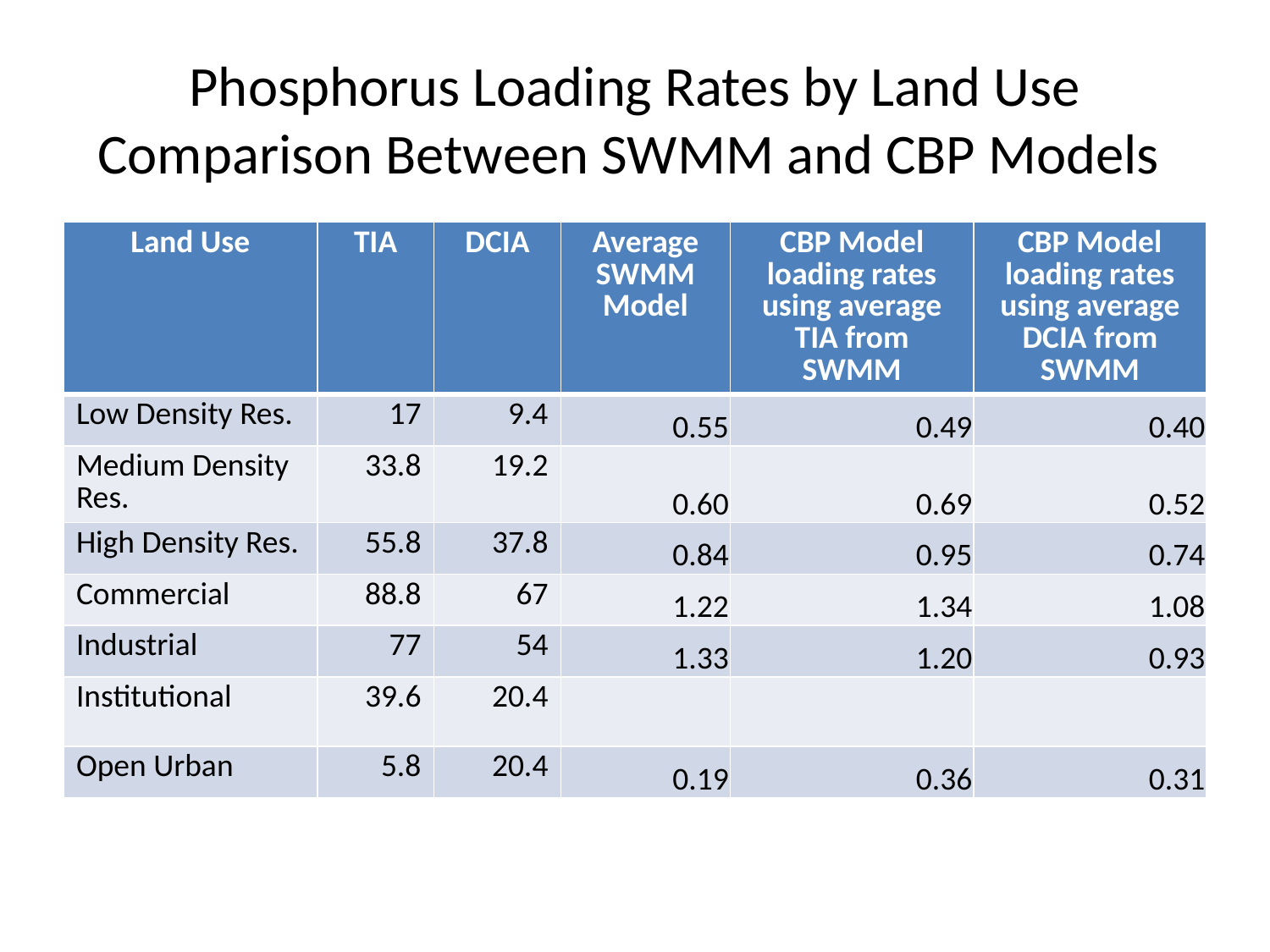

# Phosphorus Loading Rates by Land Use Comparison Between SWMM and CBP Models
| Land Use | TIA | DCIA | Average SWMM Model | CBP Model loading rates using average TIA from SWMM | CBP Model loading rates using average DCIA from SWMM |
| --- | --- | --- | --- | --- | --- |
| Low Density Res. | 17 | 9.4 | 0.55 | 0.49 | 0.40 |
| Medium Density Res. | 33.8 | 19.2 | 0.60 | 0.69 | 0.52 |
| High Density Res. | 55.8 | 37.8 | 0.84 | 0.95 | 0.74 |
| Commercial | 88.8 | 67 | 1.22 | 1.34 | 1.08 |
| Industrial | 77 | 54 | 1.33 | 1.20 | 0.93 |
| Institutional | 39.6 | 20.4 |  |  |  |
| Open Urban | 5.8 | 20.4 | 0.19 | 0.36 | 0.31 |